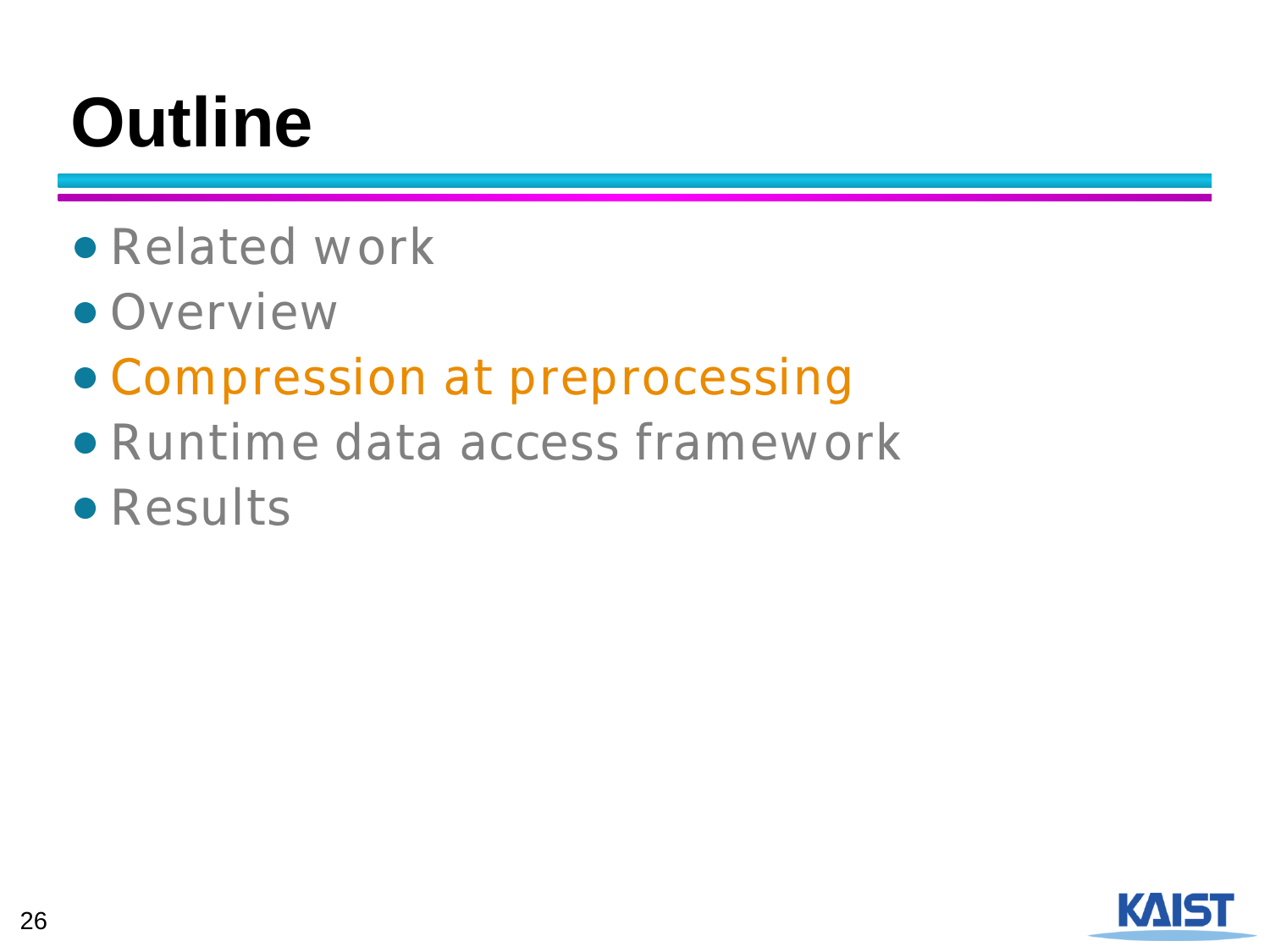

# Outline
Related work
Overview
Compression at preprocessing
Runtime data access framework
Results